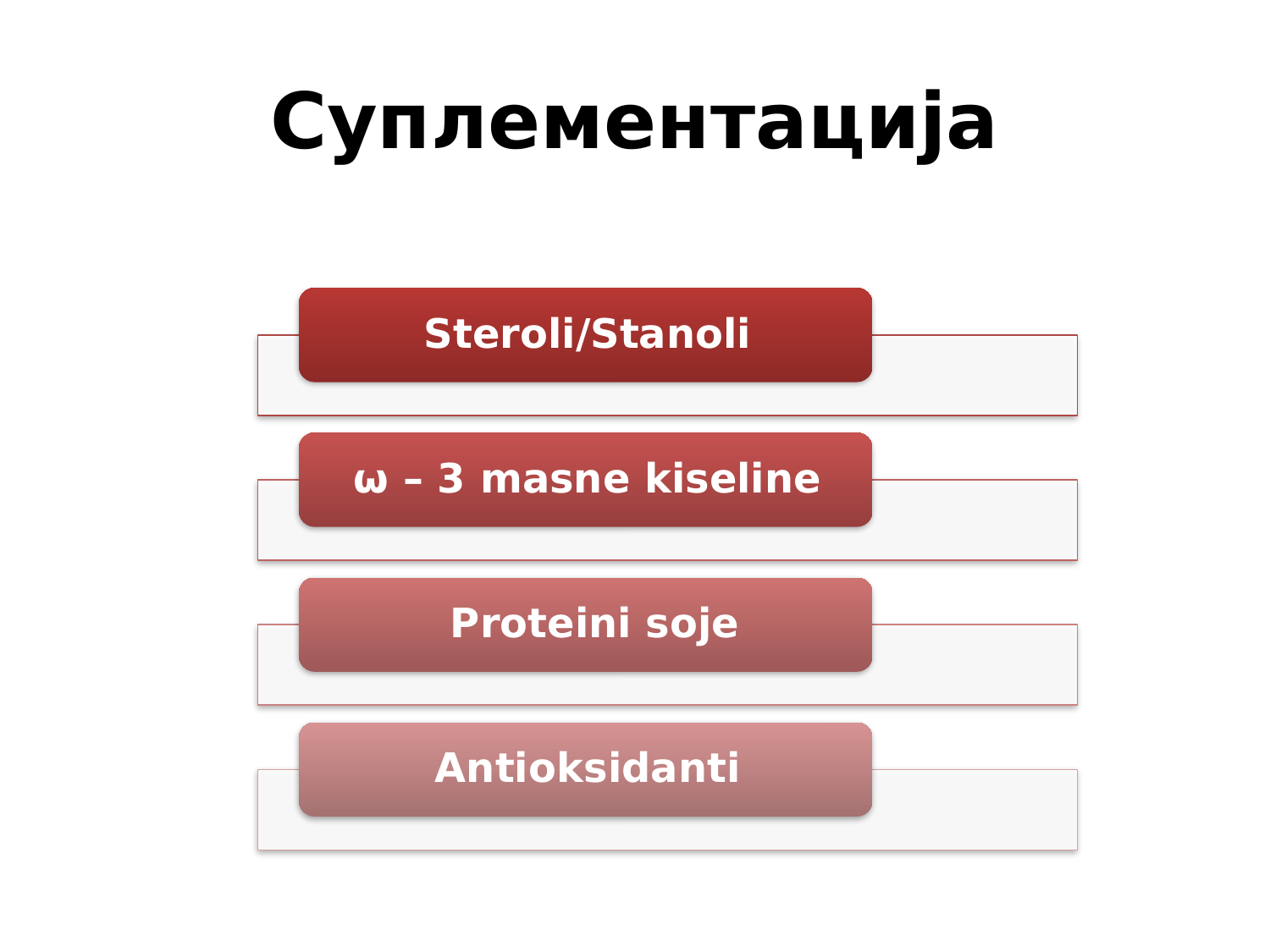

# Суплементација
Steroli/Stanoli
ω – 3 masne kiseline
 Proteini soje
Antioksidanti